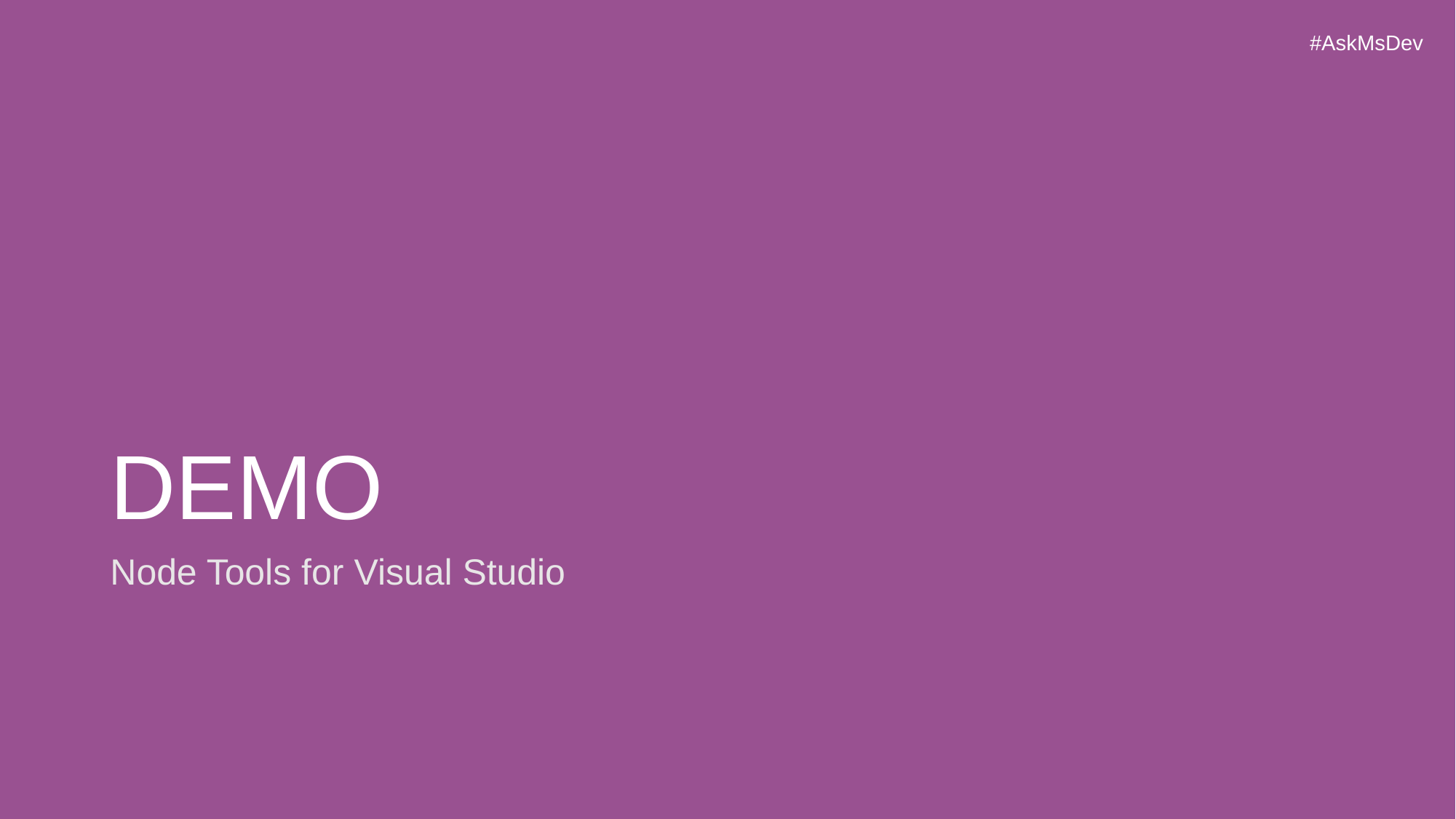

# DEMO
Node Tools for Visual Studio